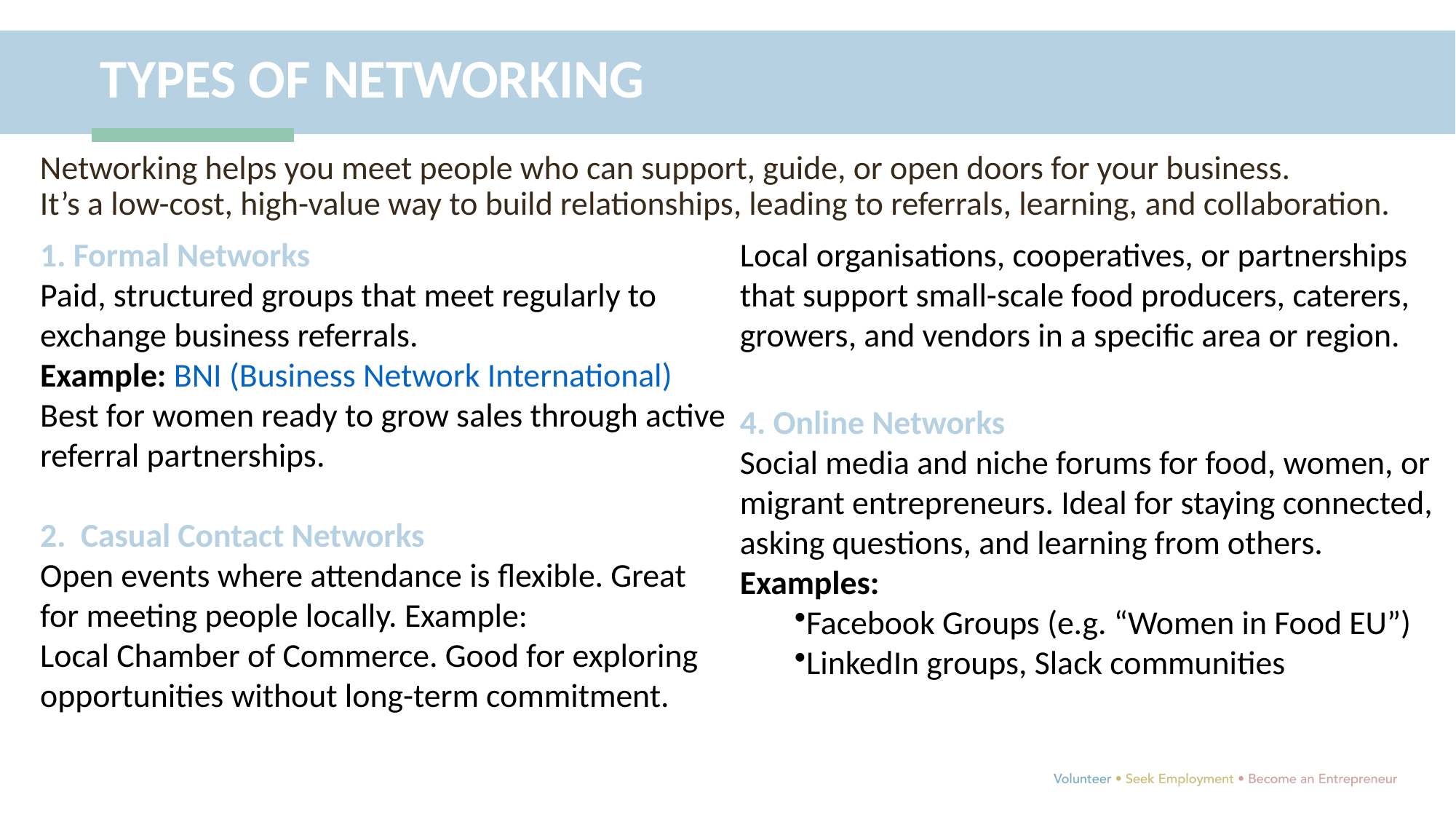

TYPES OF NETWORKING
Networking helps you meet people who can support, guide, or open doors for your business.
It’s a low-cost, high-value way to build relationships, leading to referrals, learning, and collaboration.

 Formal Networks
Paid, structured groups that meet regularly to exchange business referrals.
Example: BNI (Business Network International)
Best for women ready to grow sales through active referral partnerships.

  Casual Contact Networks
Open events where attendance is flexible. Great
for meeting people locally. Example:
Local Chamber of Commerce. Good for exploring opportunities without long-term commitment.

3. Regional Food Networks
Local organisations, cooperatives, or partnerships that support small-scale food producers, caterers, growers, and vendors in a specific area or region.

4. Online Networks
Social media and niche forums for food, women, or migrant entrepreneurs. Ideal for staying connected, asking questions, and learning from others.
Examples:
Facebook Groups (e.g. “Women in Food EU”)
LinkedIn groups, Slack communities